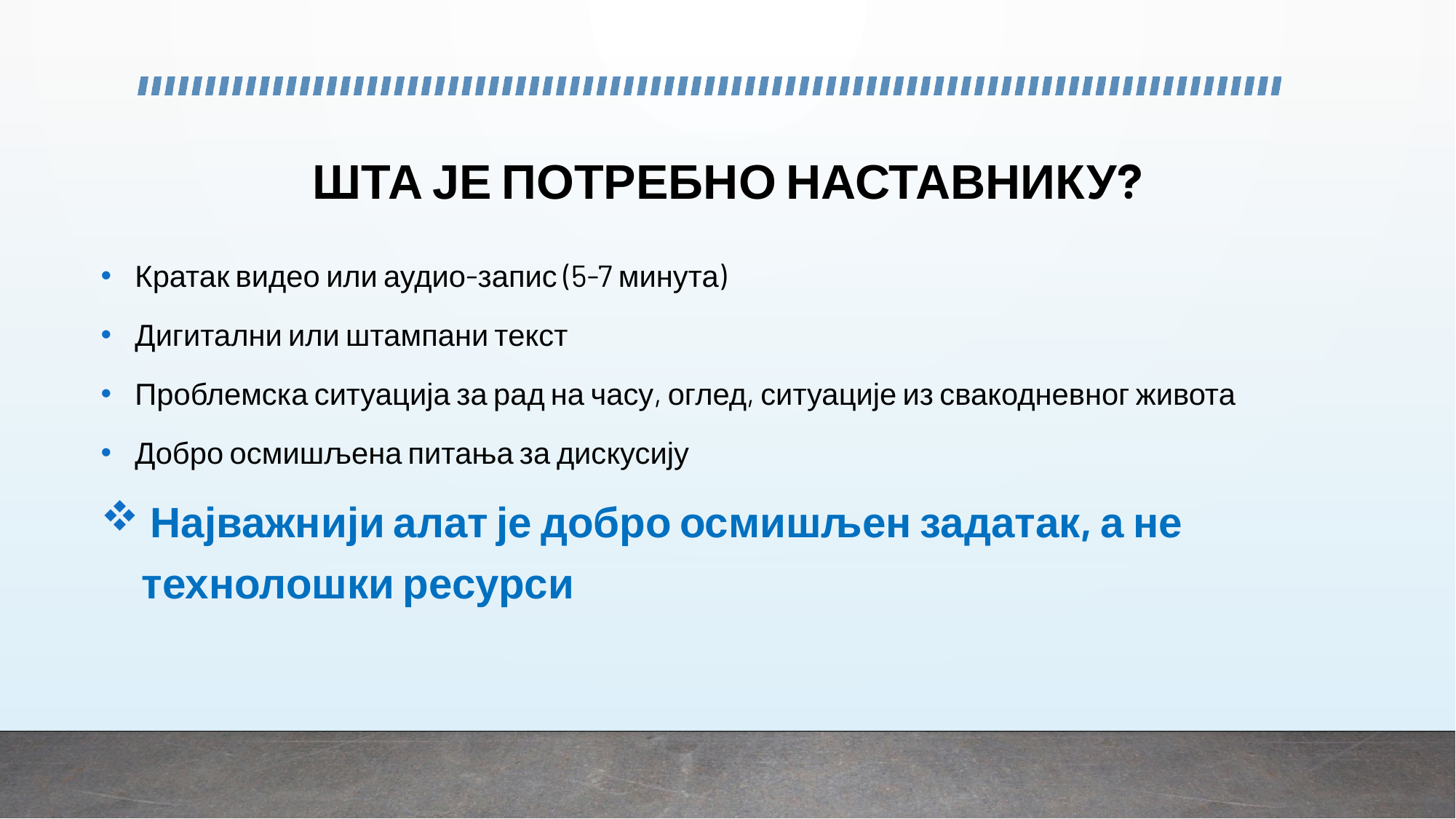

# ШТА ЈЕ ПОТРЕБНО НАСТАВНИКУ?
Кратак видео или аудио-запис (5-7 минута)
Дигитални или штампани текст
Проблемска ситуација за рад на часу, оглед, ситуације из свакодневног живота
Добро осмишљена питања за дискусију
 Најважнији алат је добро осмишљен задатак, а не технолошки ресурси